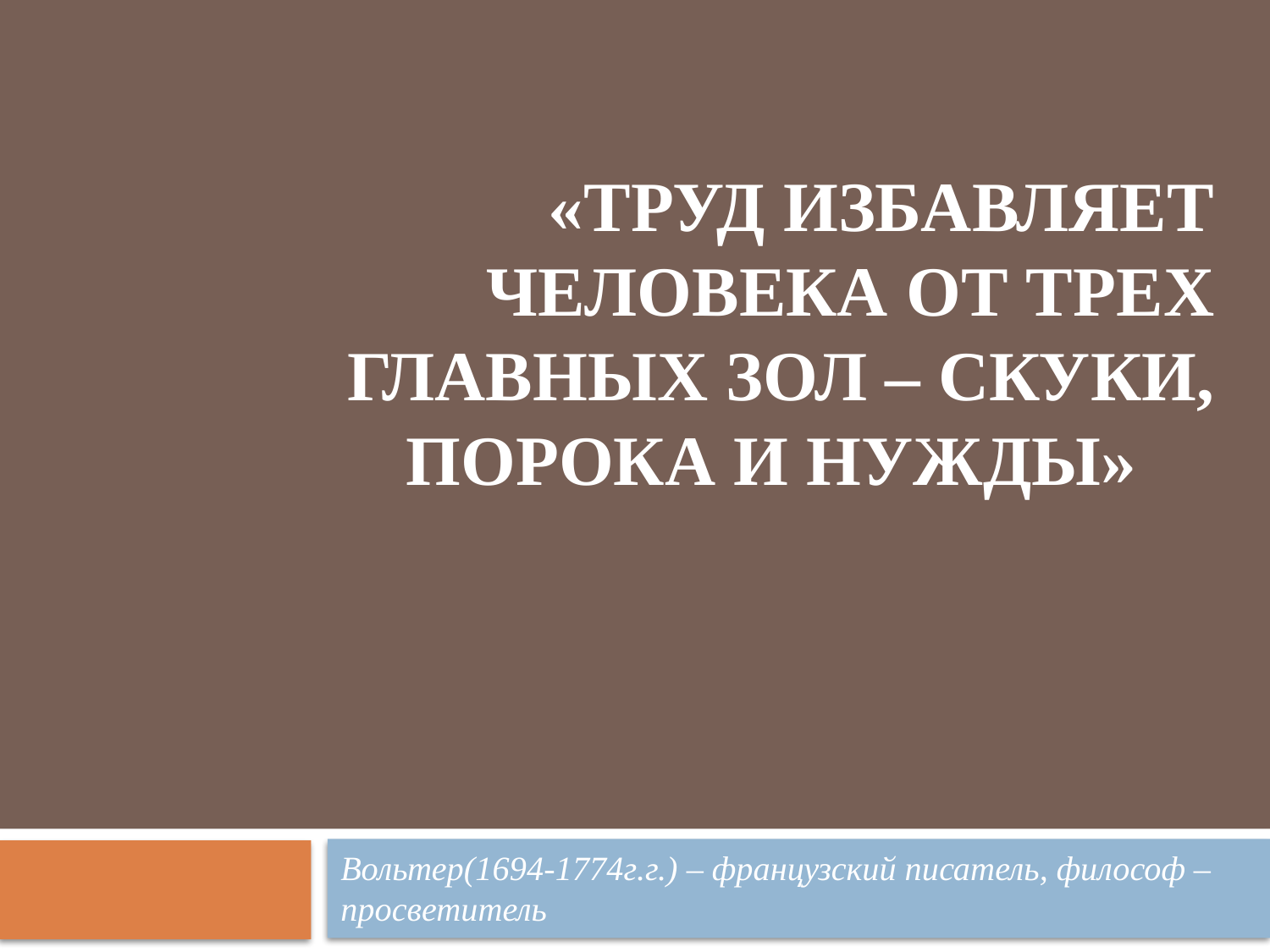

# «Труд избавляет человека от трех главных зол – скуки, порока и нужды»
Вольтер(1694-1774г.г.) – французский писатель, философ – просветитель